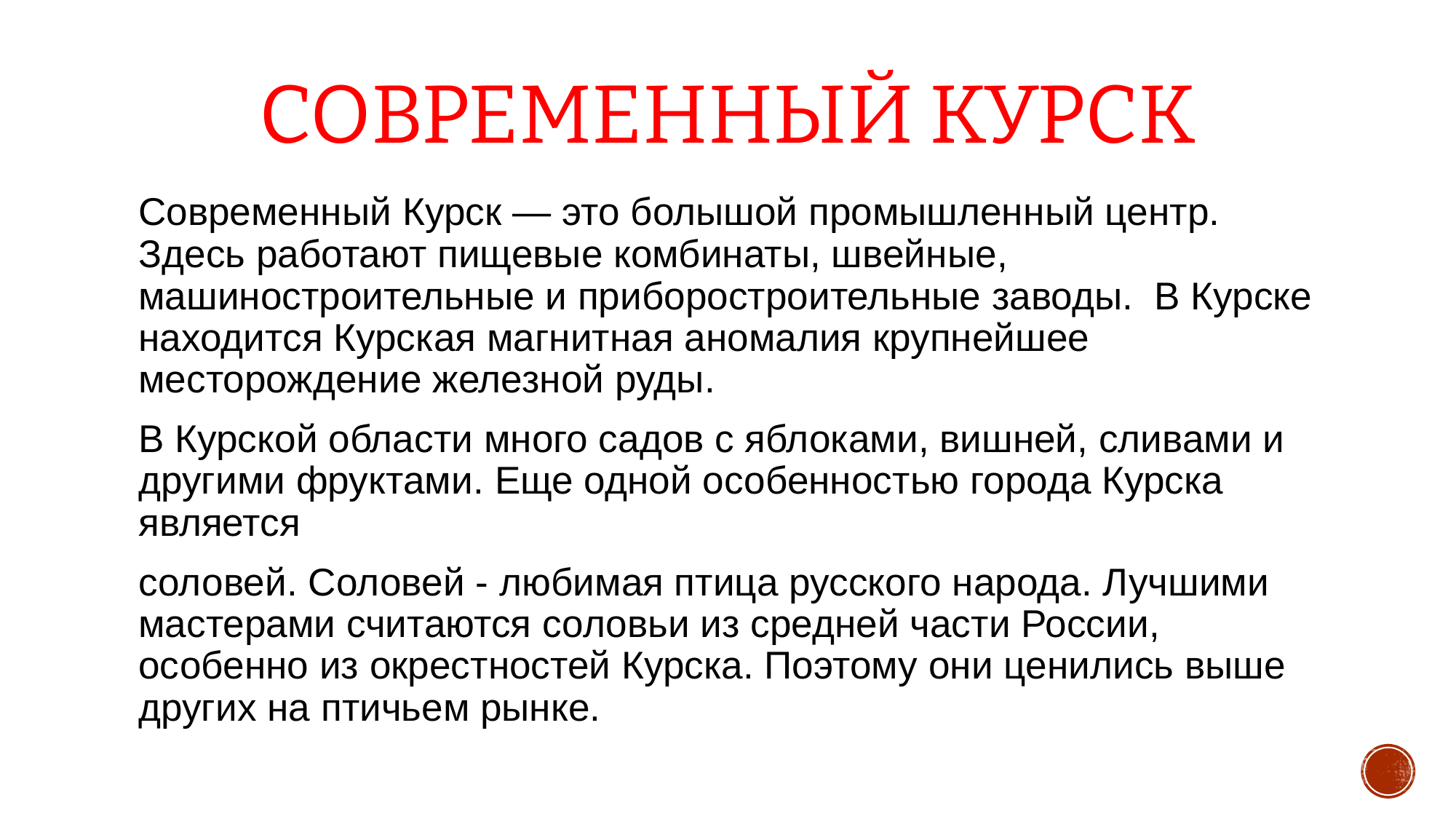

# Современный курск
Современный Курск — это болышой промышленный центр. Здесь работают пищевые комбинаты, швейные, машиностроительные и приборостроительные заводы.  В Курске находится Курская магнитная аномалия крупнейшее месторождение железной руды.
В Курской области много садов с яблоками, вишней, сливами и другими фруктами. Еще одной особенностью города Курска является
соловей. Соловей - любимая птица русского народа. Лучшими мастерами считаются соловьи из средней части России, особенно из окрестностей Курска. Поэтому они ценились выше других на птичьем рынке.